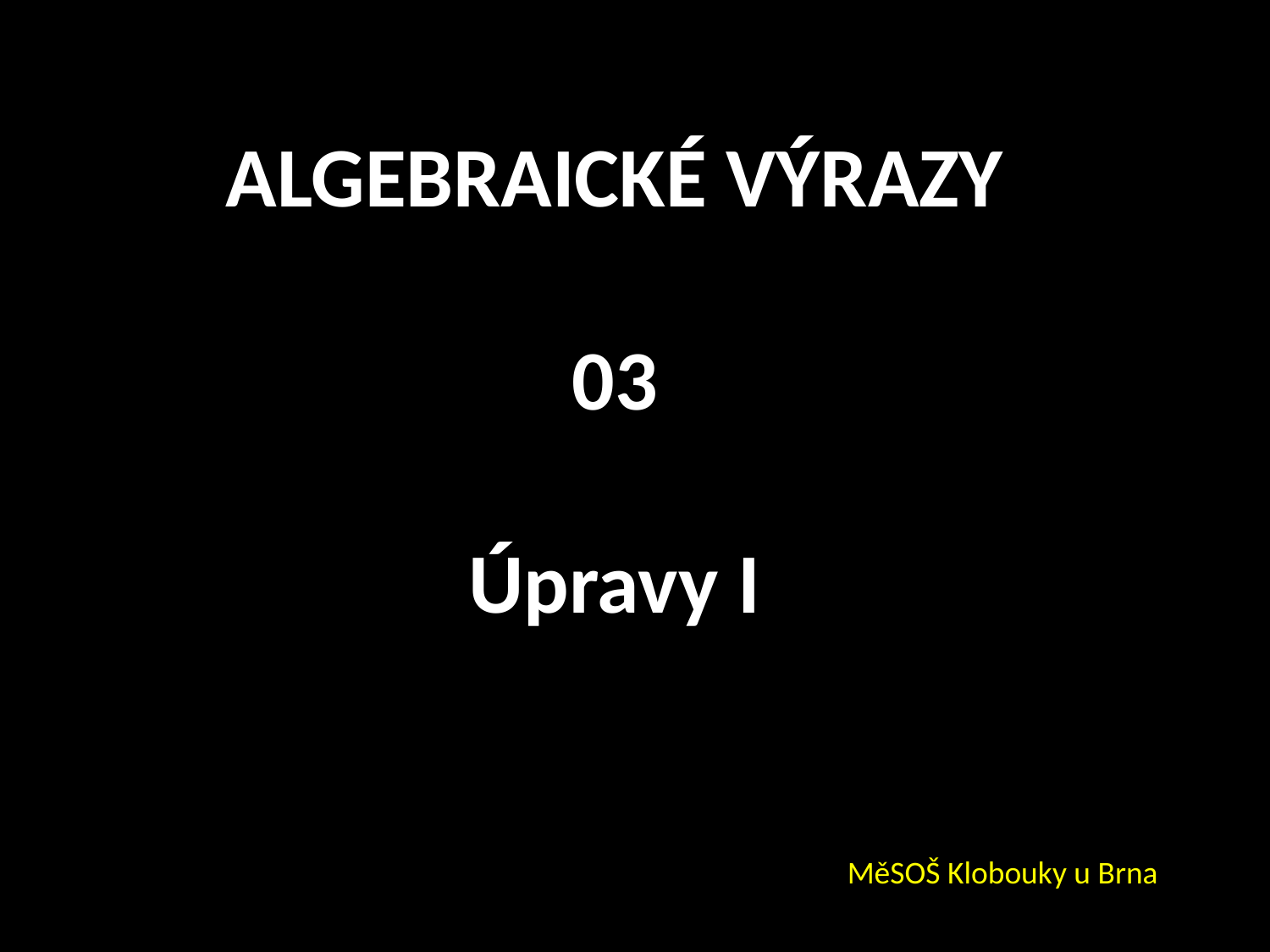

ALGEBRAICKÉ VÝRAZY

03

Úpravy I

MěSOŠ Klobouky u Brna